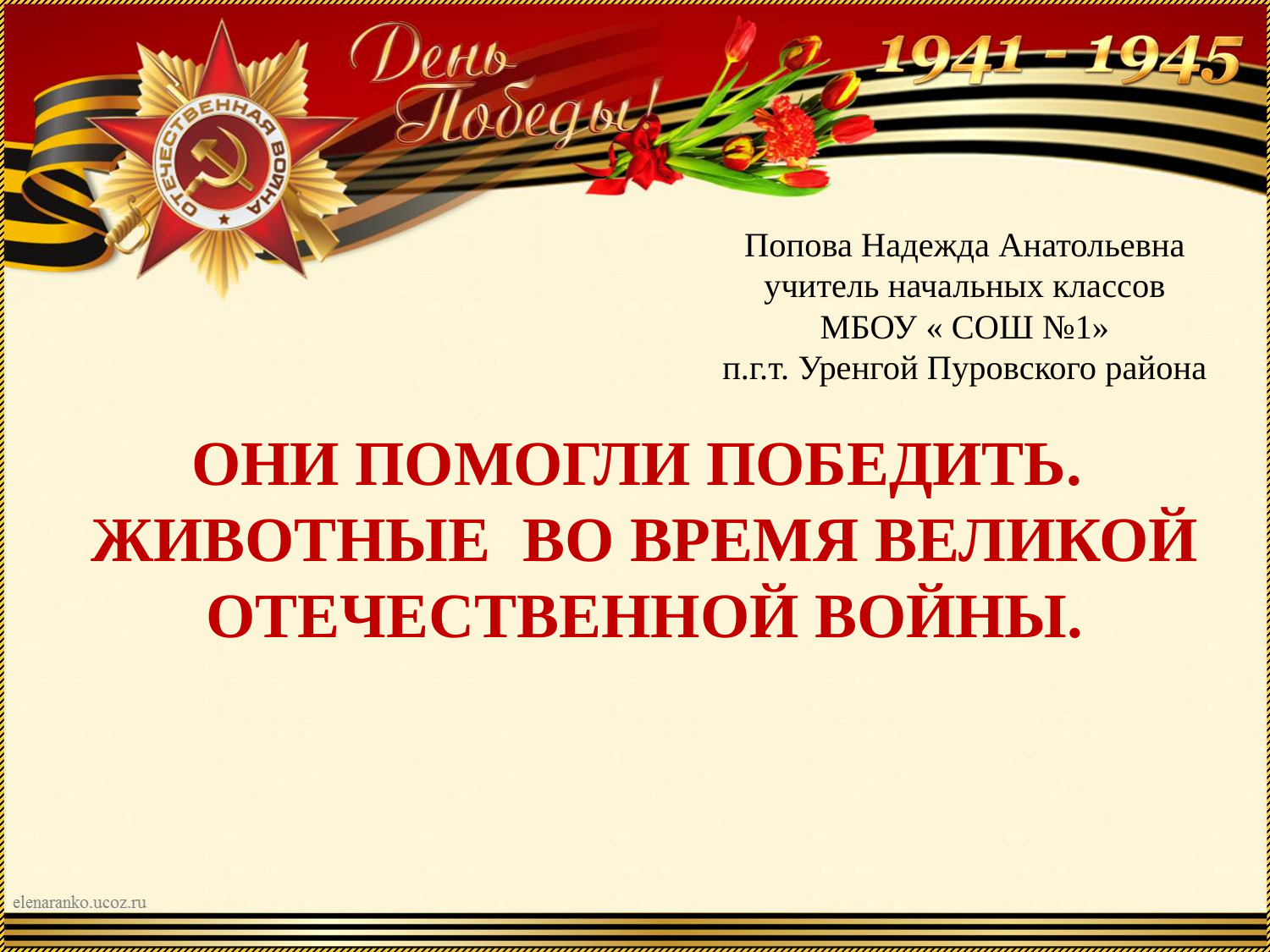

Попова Надежда Анатольевна
учитель начальных классов
МБОУ « СОШ №1»
п.г.т. Уренгой Пуровского района
# ОНИ ПОМОГЛИ ПОБЕДИТЬ. ЖИВОТНЫЕ  ВО ВРЕМЯ ВЕЛИКОЙ ОТЕЧЕСТВЕННОЙ ВОЙНЫ.